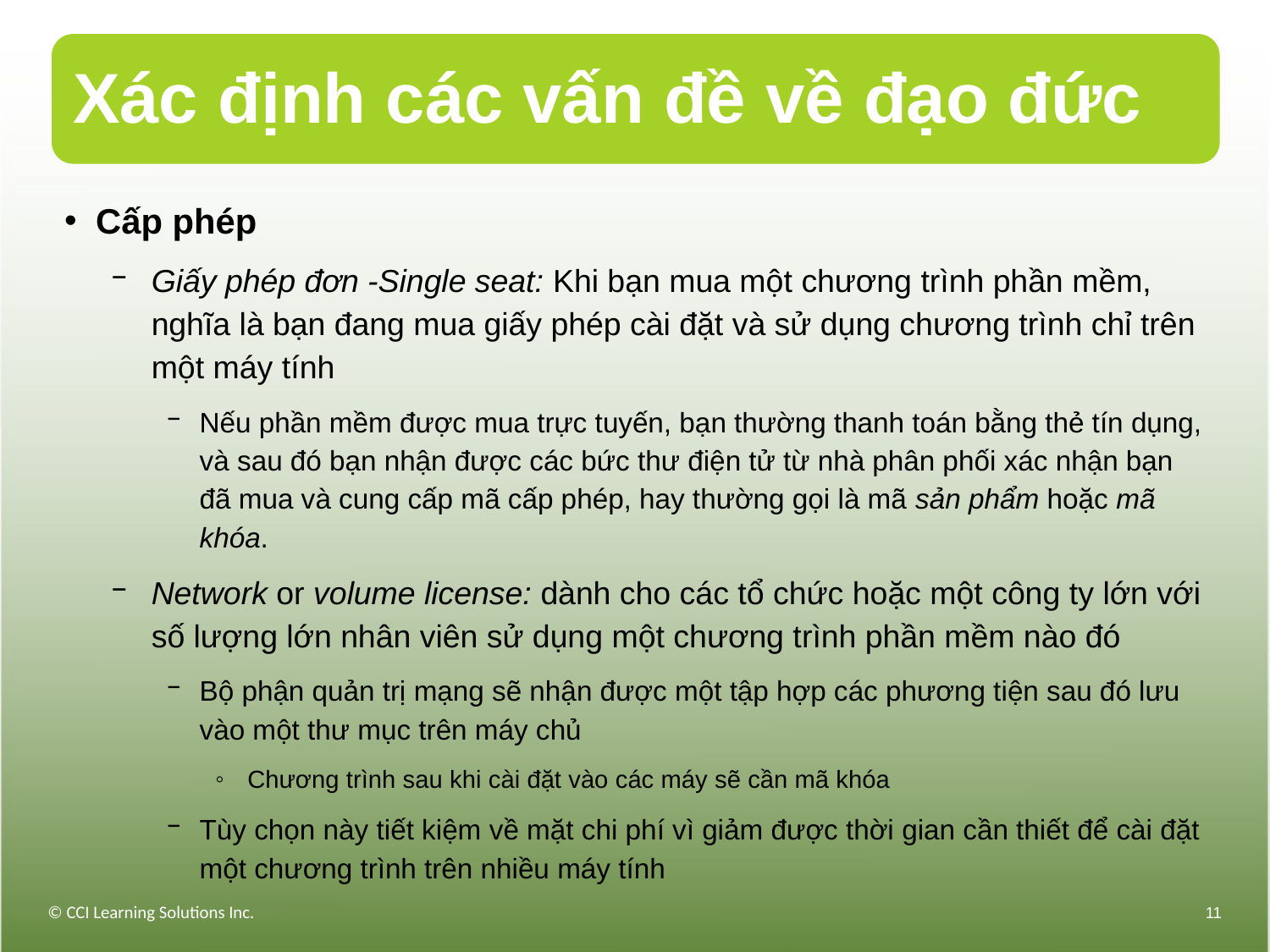

# Xác định các vấn đề về đạo đức
Cấp phép
Giấy phép đơn -Single seat: Khi bạn mua một chương trình phần mềm, nghĩa là bạn đang mua giấy phép cài đặt và sử dụng chương trình chỉ trên một máy tính
Nếu phần mềm được mua trực tuyến, bạn thường thanh toán bằng thẻ tín dụng, và sau đó bạn nhận được các bức thư điện tử từ nhà phân phối xác nhận bạn đã mua và cung cấp mã cấp phép, hay thường gọi là mã sản phẩm hoặc mã khóa.
Network or volume license: dành cho các tổ chức hoặc một công ty lớn với số lượng lớn nhân viên sử dụng một chương trình phần mềm nào đó
Bộ phận quản trị mạng sẽ nhận được một tập hợp các phương tiện sau đó lưu vào một thư mục trên máy chủ
Chương trình sau khi cài đặt vào các máy sẽ cần mã khóa
Tùy chọn này tiết kiệm về mặt chi phí vì giảm được thời gian cần thiết để cài đặt một chương trình trên nhiều máy tính
© CCI Learning Solutions Inc.
11